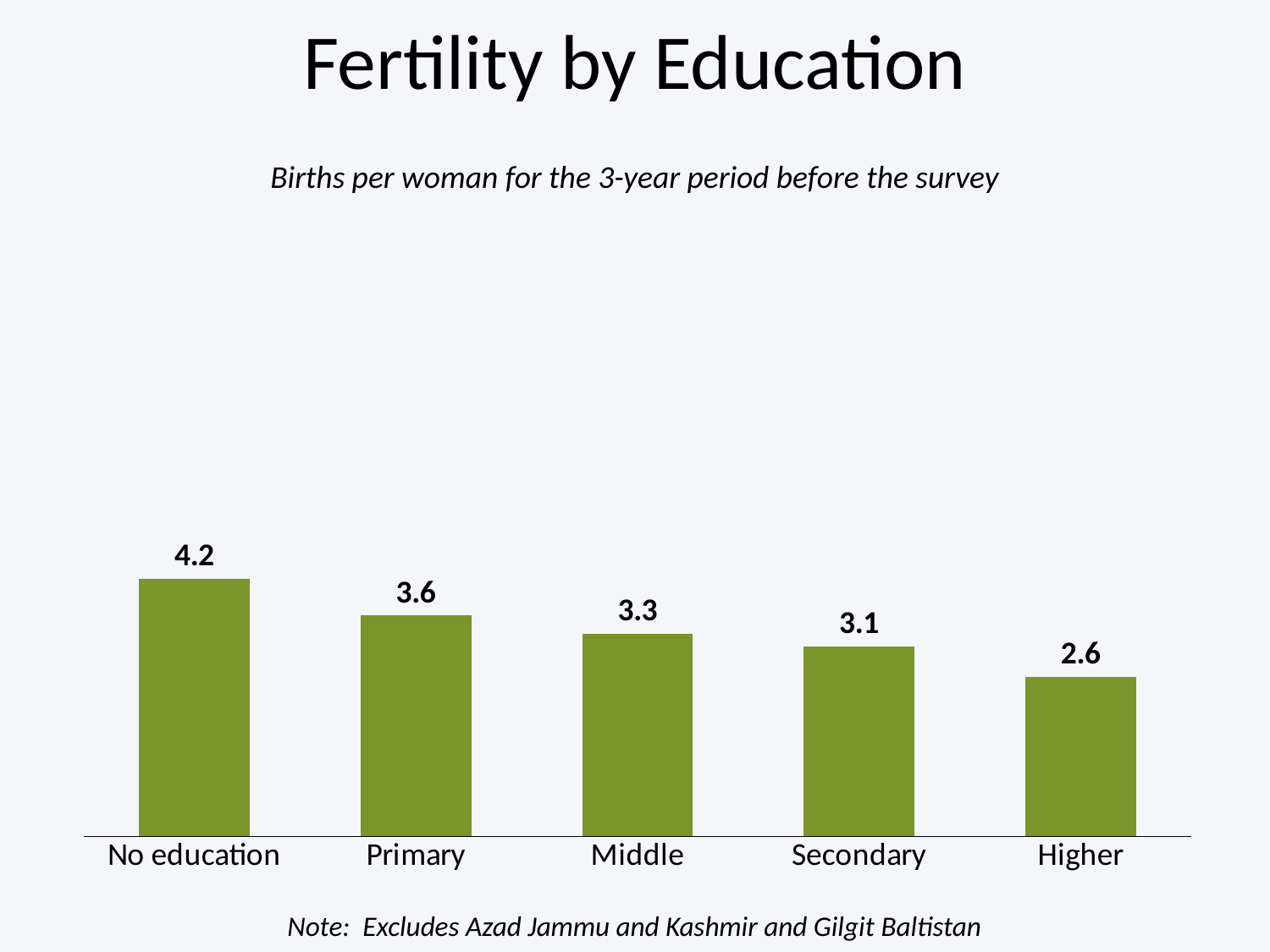

# Fertility by Education
Births per woman for the 3-year period before the survey

### Chart

| Category | Series 1 |
|---|---|
| No education | 4.2 |
| Primary | 3.6 |
| Middle | 3.3 |
| Secondary | 3.1 |
| Higher | 2.6 |
Note:  Excludes Azad Jammu and Kashmir and Gilgit Baltistan